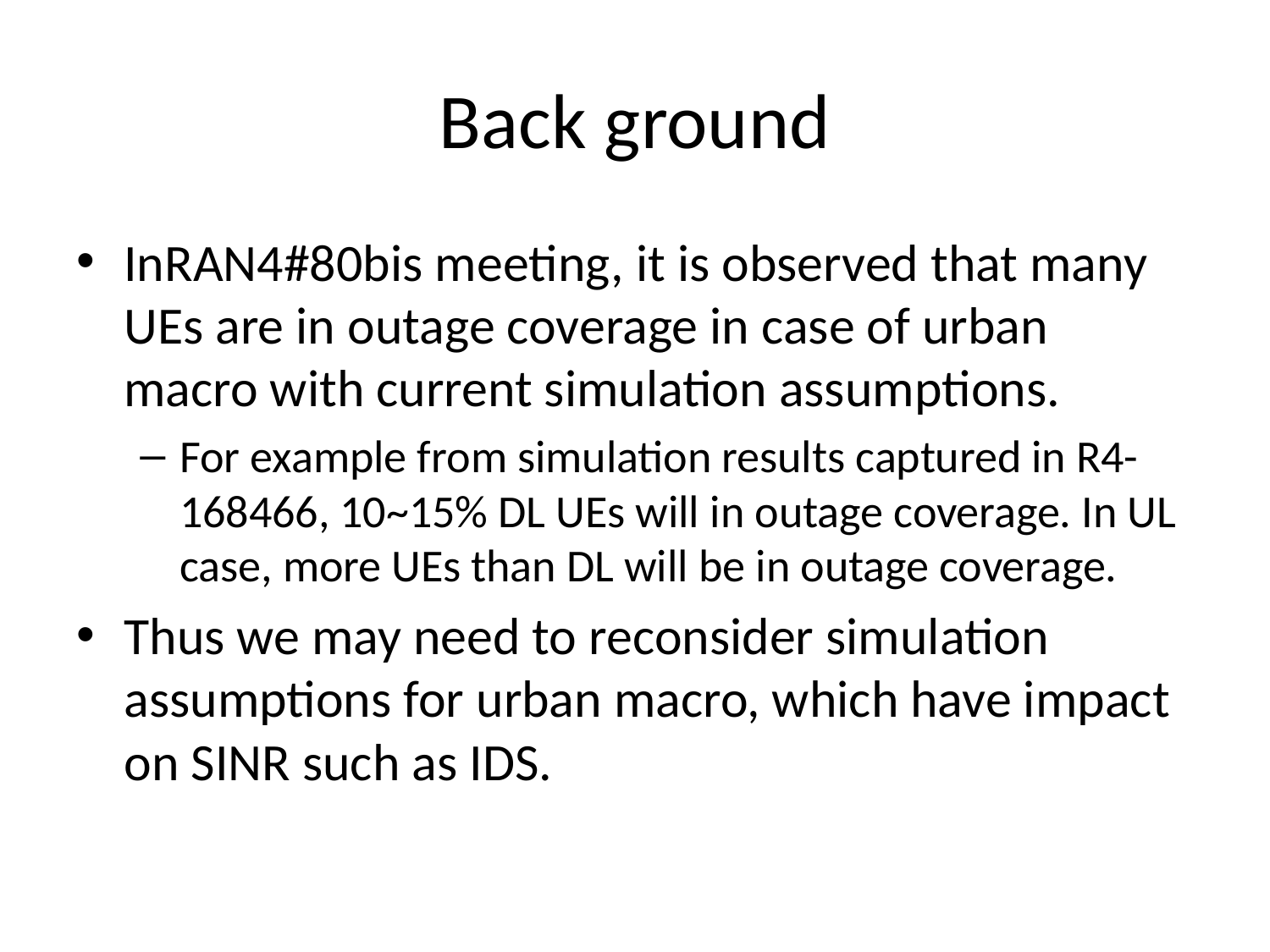

# Back ground
InRAN4#80bis meeting, it is observed that many UEs are in outage coverage in case of urban macro with current simulation assumptions.
For example from simulation results captured in R4-168466, 10~15% DL UEs will in outage coverage. In UL case, more UEs than DL will be in outage coverage.
Thus we may need to reconsider simulation assumptions for urban macro, which have impact on SINR such as IDS.